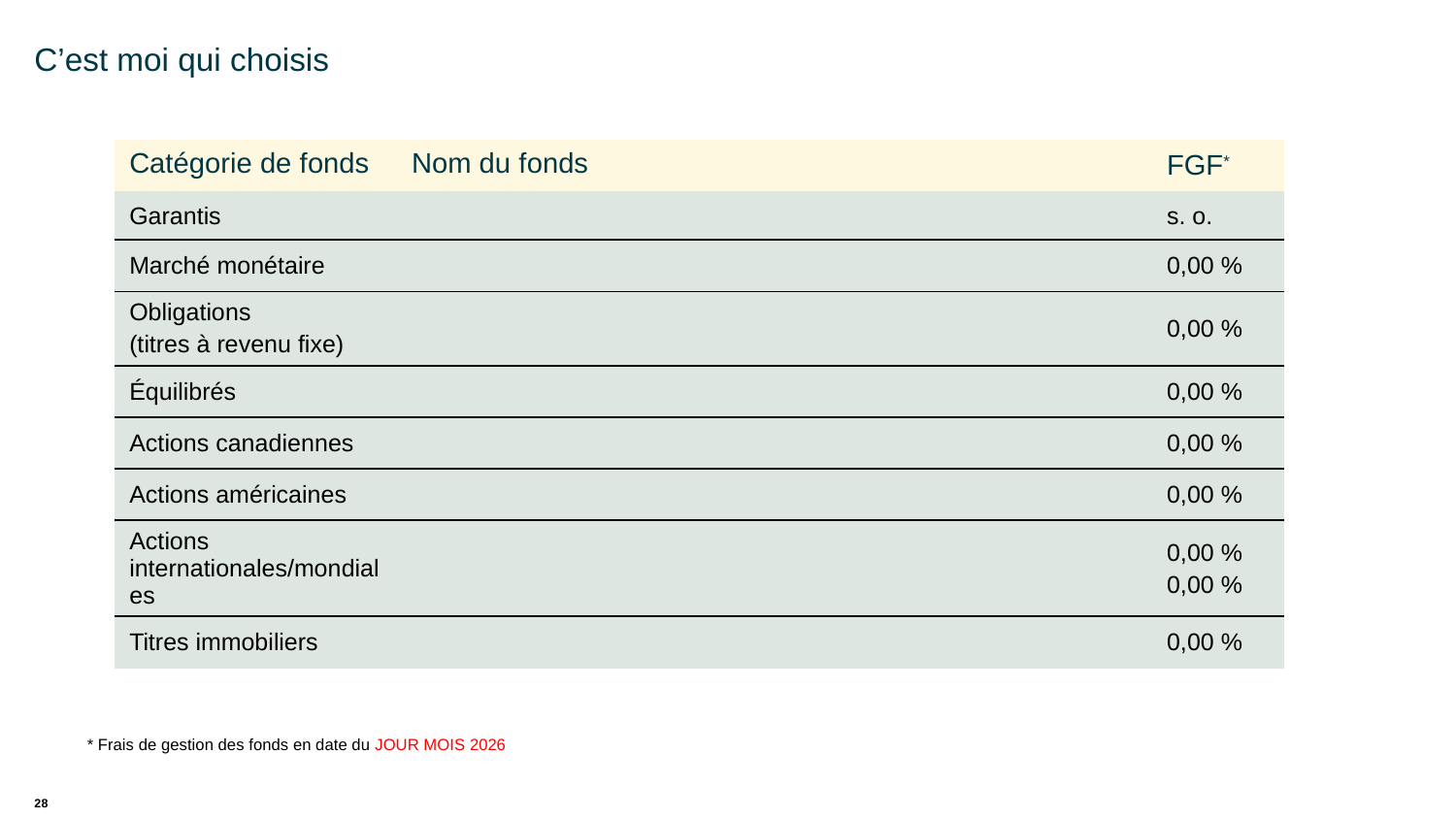

C’est moi qui choisis
| Catégorie de fonds | Nom du fonds | FGF\* |
| --- | --- | --- |
| Garantis |  | s. o. |
| Marché monétaire |  | 0,00 % |
| Obligations (titres à revenu fixe) |  | 0,00 % |
| Équilibrés |  | 0,00 % |
| Actions canadiennes |  | 0,00 % |
| Actions américaines |  | 0,00 % |
| Actions internationales/mondiales |  | 0,00 % 0,00 % |
| Titres immobiliers |  | 0,00 % |
* Frais de gestion des fonds en date du JOUR MOIS 2026
28